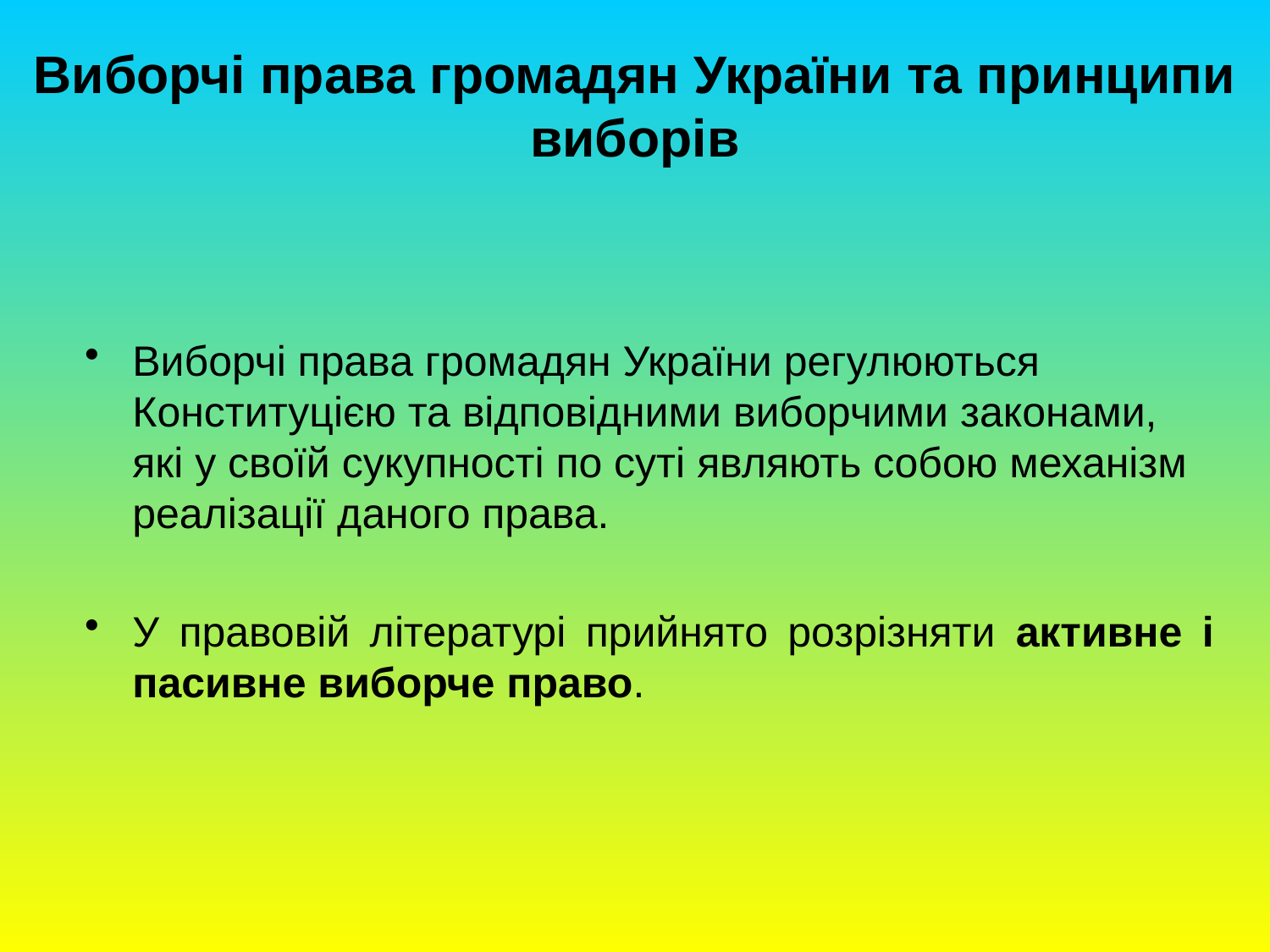

# Виборчі права громадян України та принципи виборів

Виборчі права громадян України регулюються Конституцією та відповідними виборчими законами, які у своїй сукупності по суті являють собою механізм реалізації даного права.

У правовій літературі прийнято розрізняти активне і пасивне виборче право.